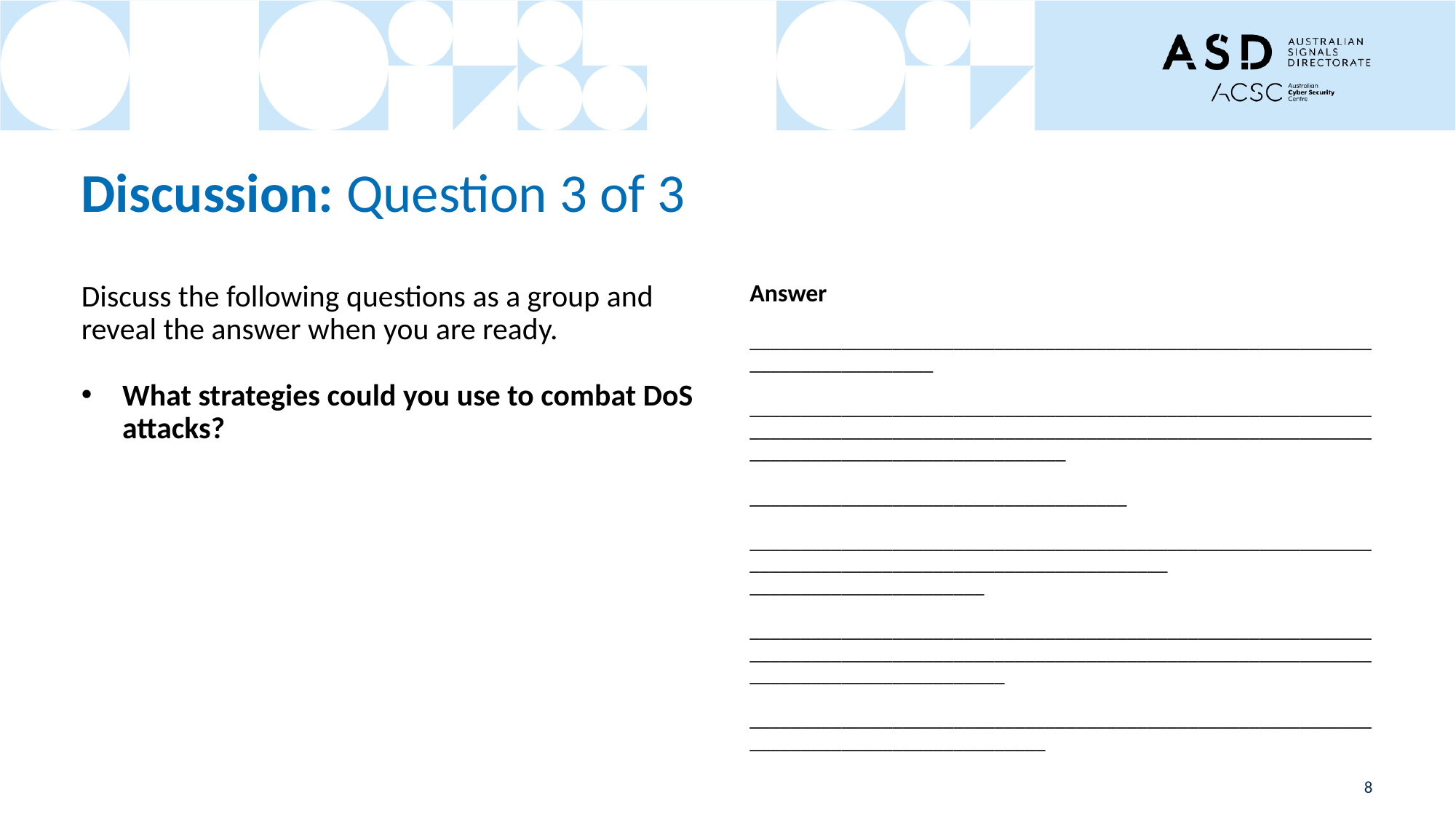

# Discussion: Question 3 of 3
Discuss the following questions as a group and reveal the answer when you are ready.
What strategies could you use to combat DoS attacks?
Answer
_______________________________________________________________________________
_________________________________________________________________________________________________________________________________________________________
_____________________________________
______________________________________________________________________________________________________
_______________________
___________________________________________________________________________________________________________________________________________________
__________________________________________________________________________________________
8